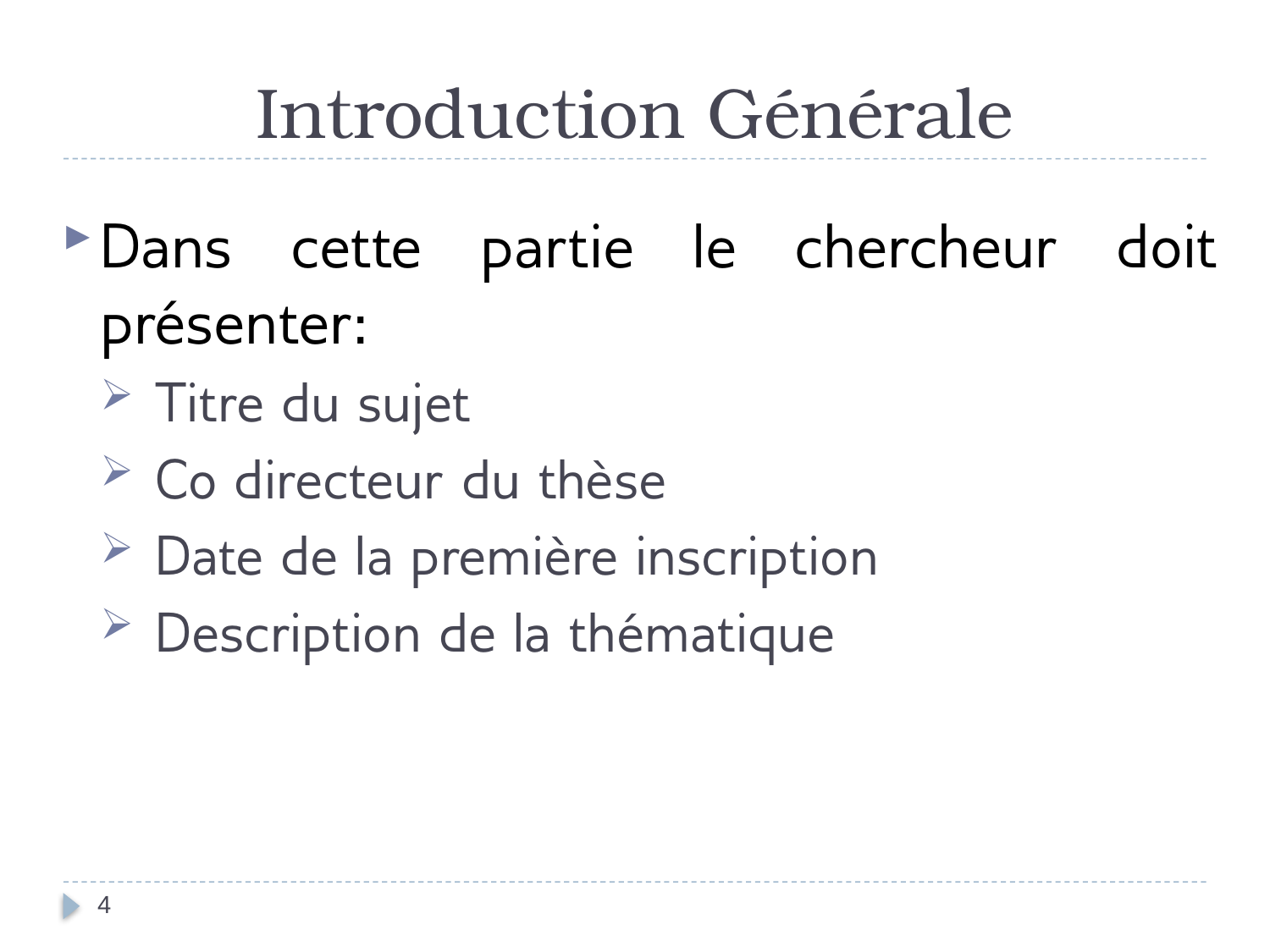

# Introduction Générale
Dans cette partie le chercheur doit présenter:
 Titre du sujet
 Co directeur du thèse
 Date de la première inscription
 Description de la thématique
4